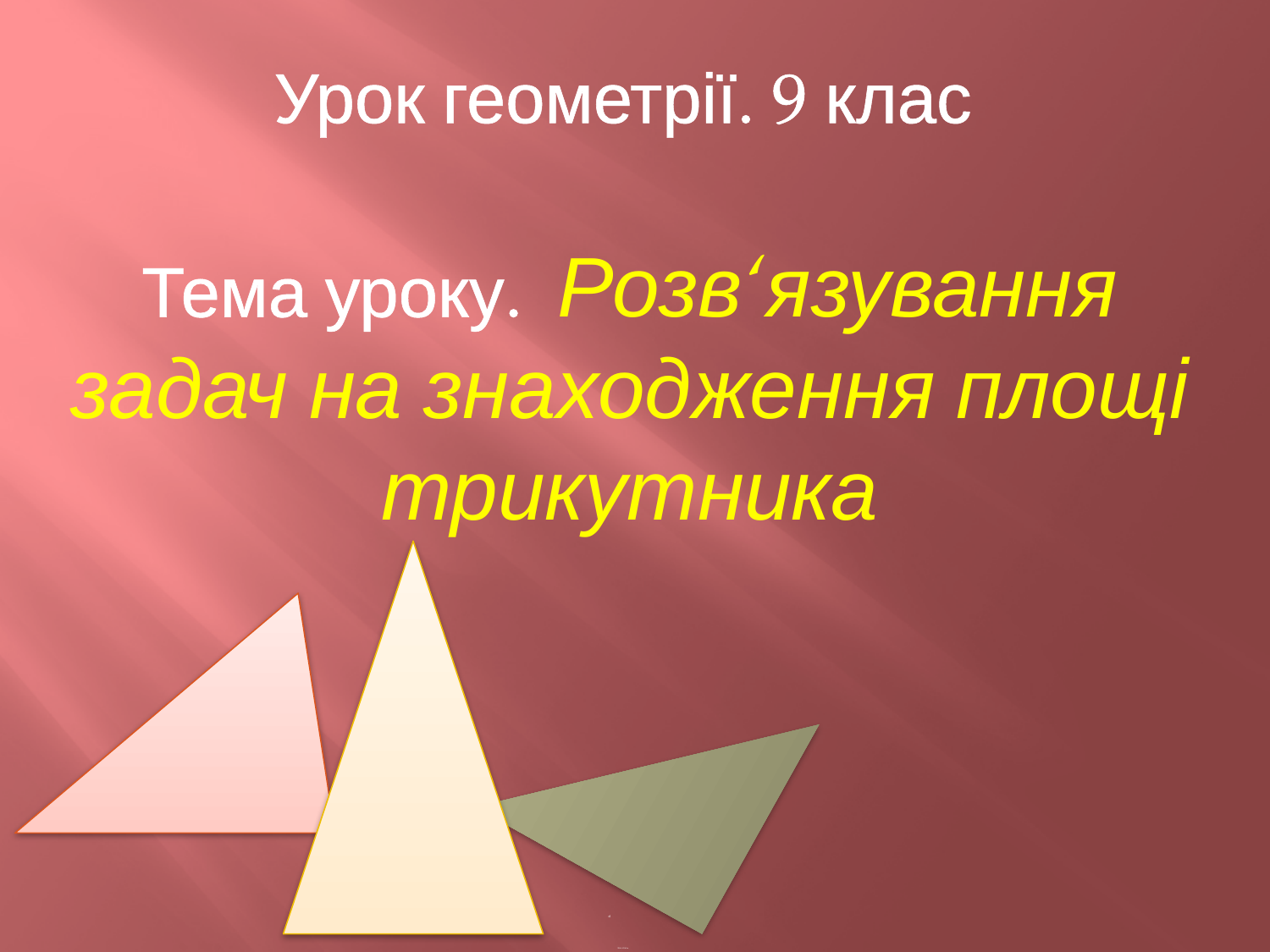

Урок геометрії. 9 клас
Тема уроку.  Розв‘язування задач на знаходження площі трикутника

р
# Тема уроку.